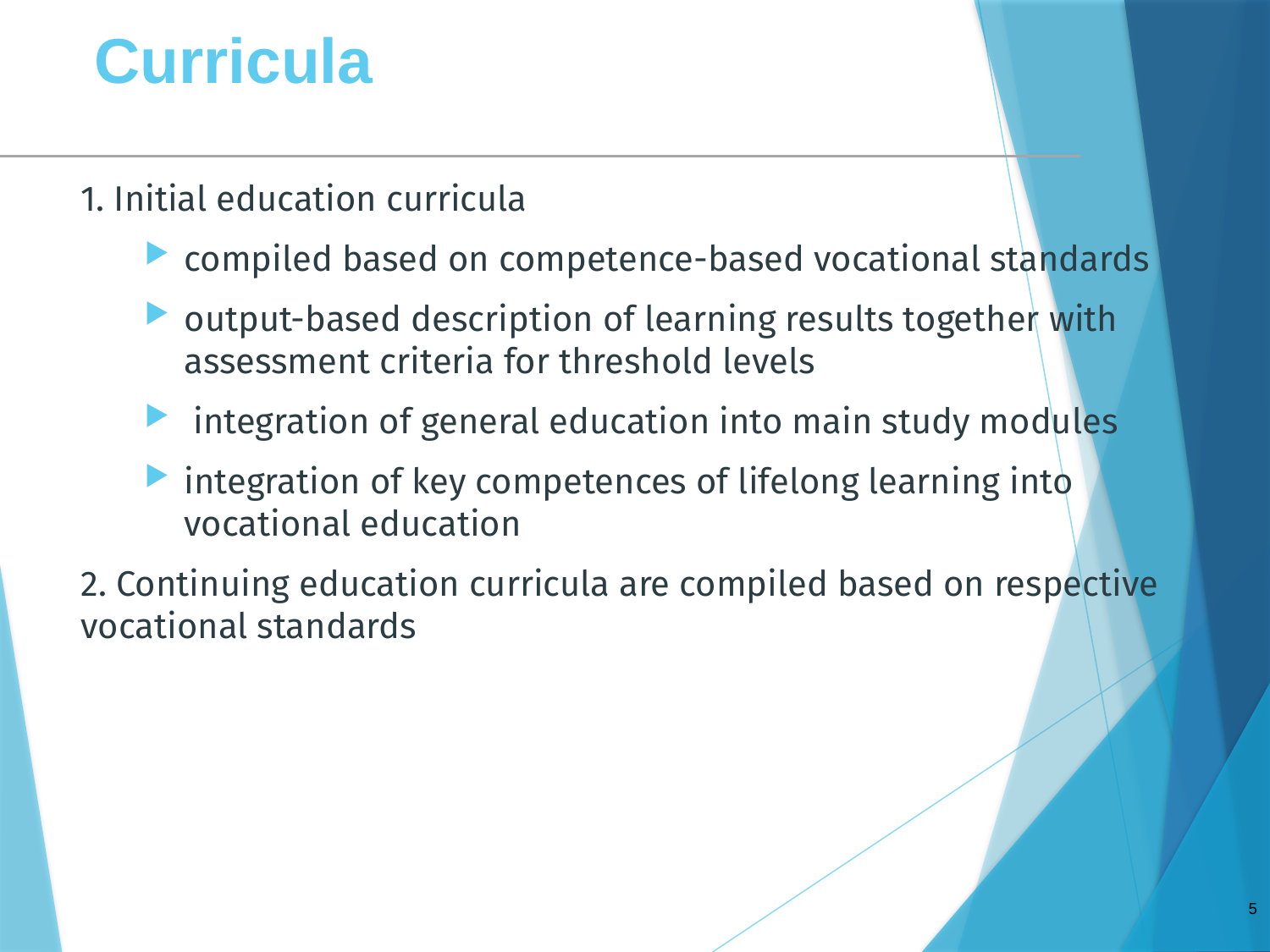

# Curricula
1. Initial education curricula
compiled based on competence-based vocational standards
output-based description of learning results together with assessment criteria for threshold levels
 integration of general education into main study modules
integration of key competences of lifelong learning into vocational education
2. Continuing education curricula are compiled based on respective vocational standards

5